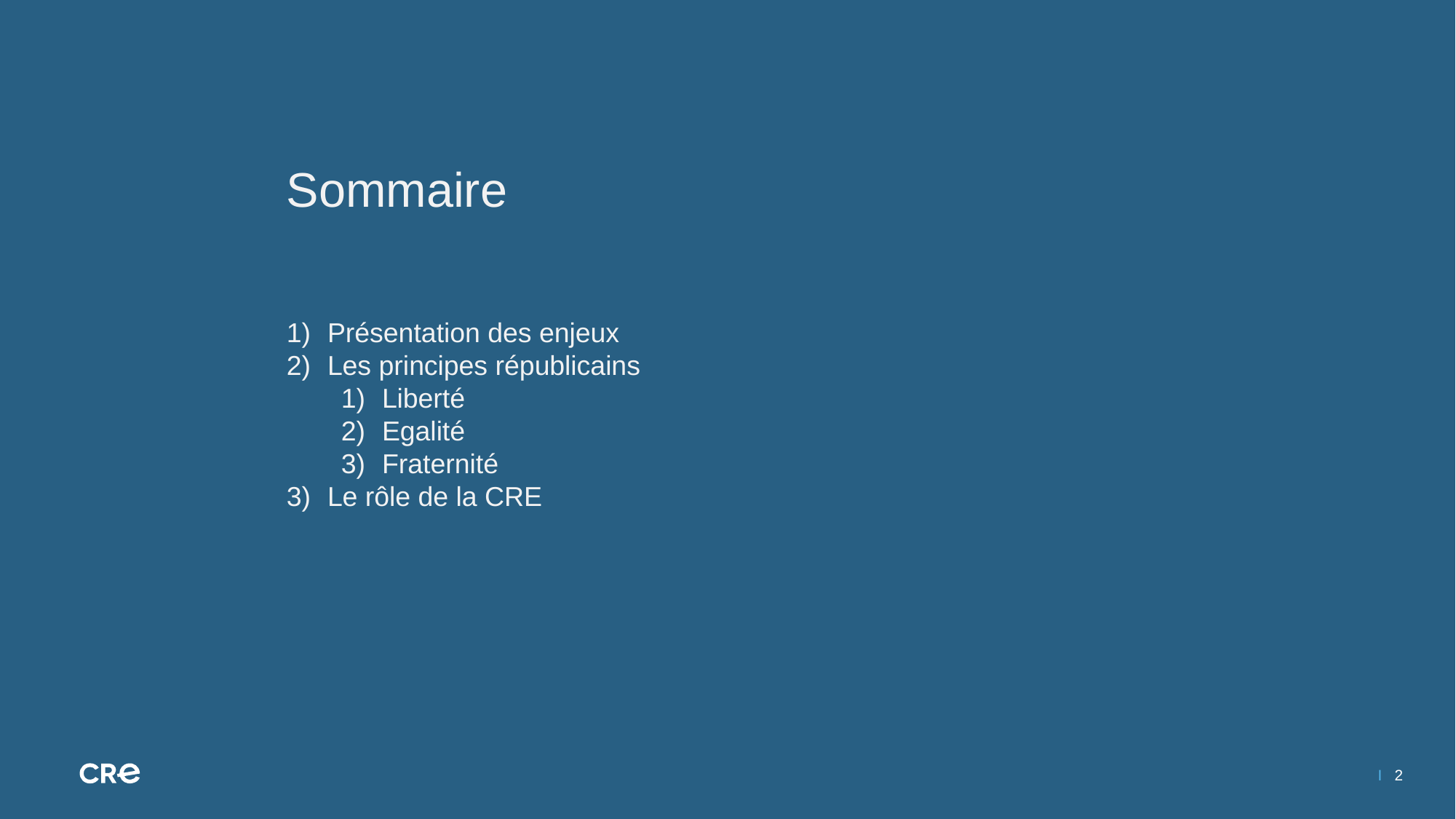

Sommaire

Présentation des enjeux
Les principes républicains
Liberté
Egalité
Fraternité
Le rôle de la CRE
I   2